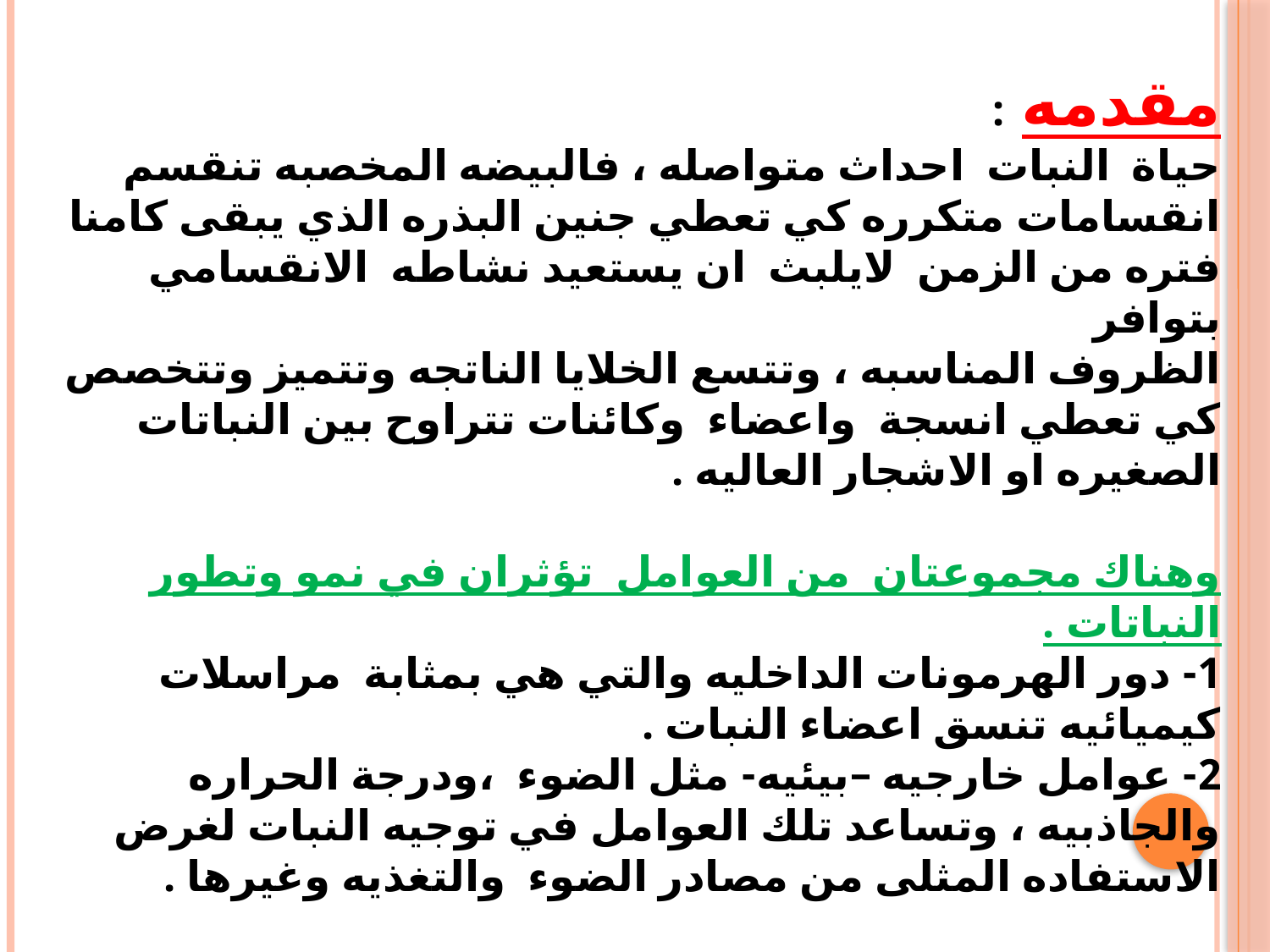

مقدمه :
حياة  النبات  احداث متواصله ، فالبيضه المخصبه تنقسم انقسامات متكرره كي تعطي جنين البذره الذي يبقى كامنا فتره من الزمن  لايلبث  ان يستعيد نشاطه  الانقسامي  بتوافر
الظروف المناسبه ، وتتسع الخلايا الناتجه وتتميز وتتخصص كي تعطي انسجة  واعضاء  وكائنات تتراوح بين النباتات الصغيره او الاشجار العاليه .

وهناك مجموعتان  من العوامل  تؤثران في نمو وتطور النباتات .
1- دور الهرمونات الداخليه والتي هي بمثابة  مراسلات كيميائيه تنسق اعضاء النبات .
2- عوامل خارجيه –بيئيه- مثل الضوء  ،ودرجة الحراره والجاذبيه ، وتساعد تلك العوامل في توجيه النبات لغرض الاستفاده المثلى من مصادر الضوء  والتغذيه وغيرها .

يستخدم  مصطلحات النمو  growth والتميز differentiation    والتطور development
لوصف جوانب مختلفه من التغيرات خلال دورة حياة النبات .